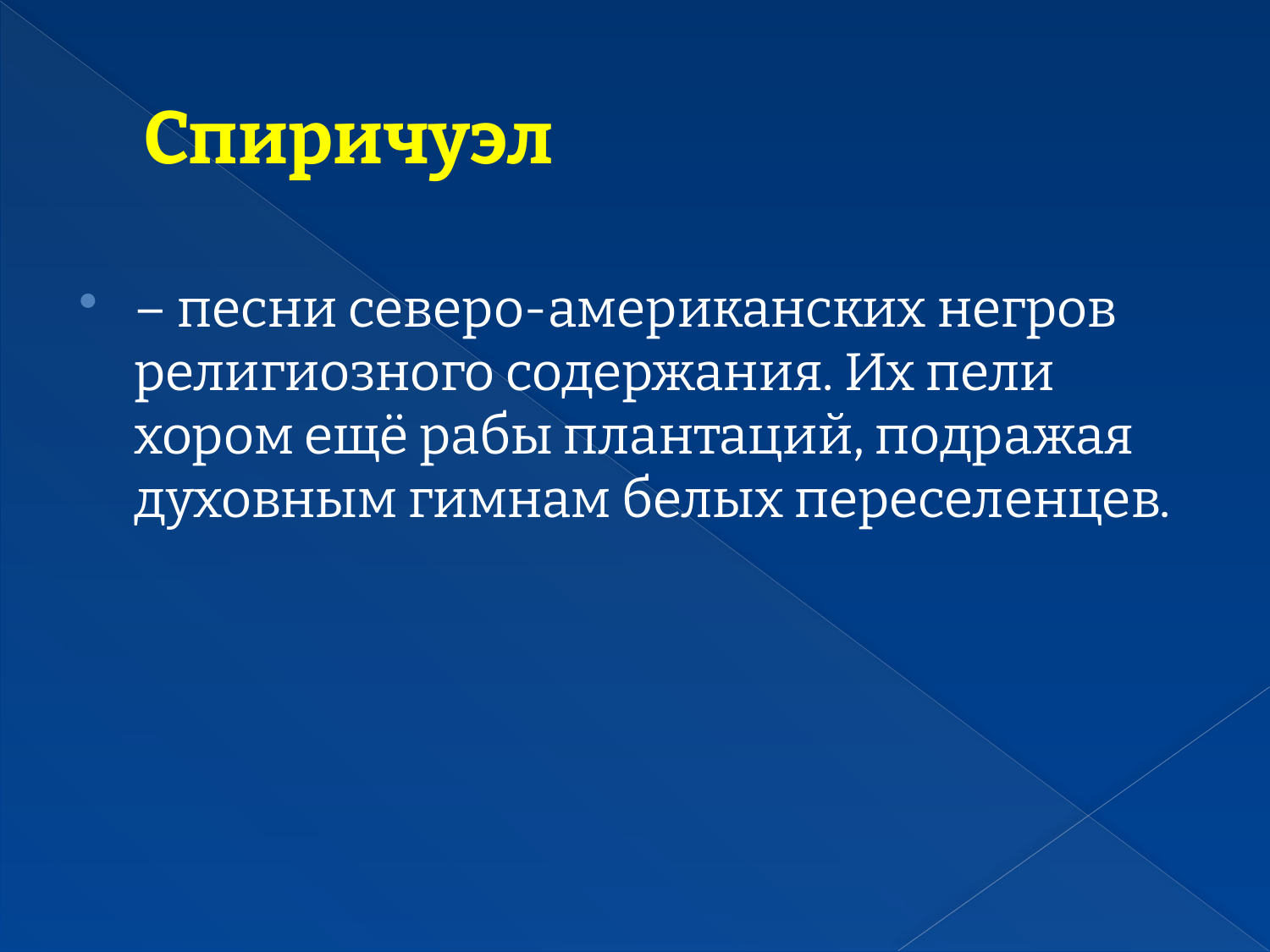

# Спиричуэл
– песни северо-американских негров религиозного содержания. Их пели хором ещё рабы плантаций, подражая духовным гимнам белых переселенцев.